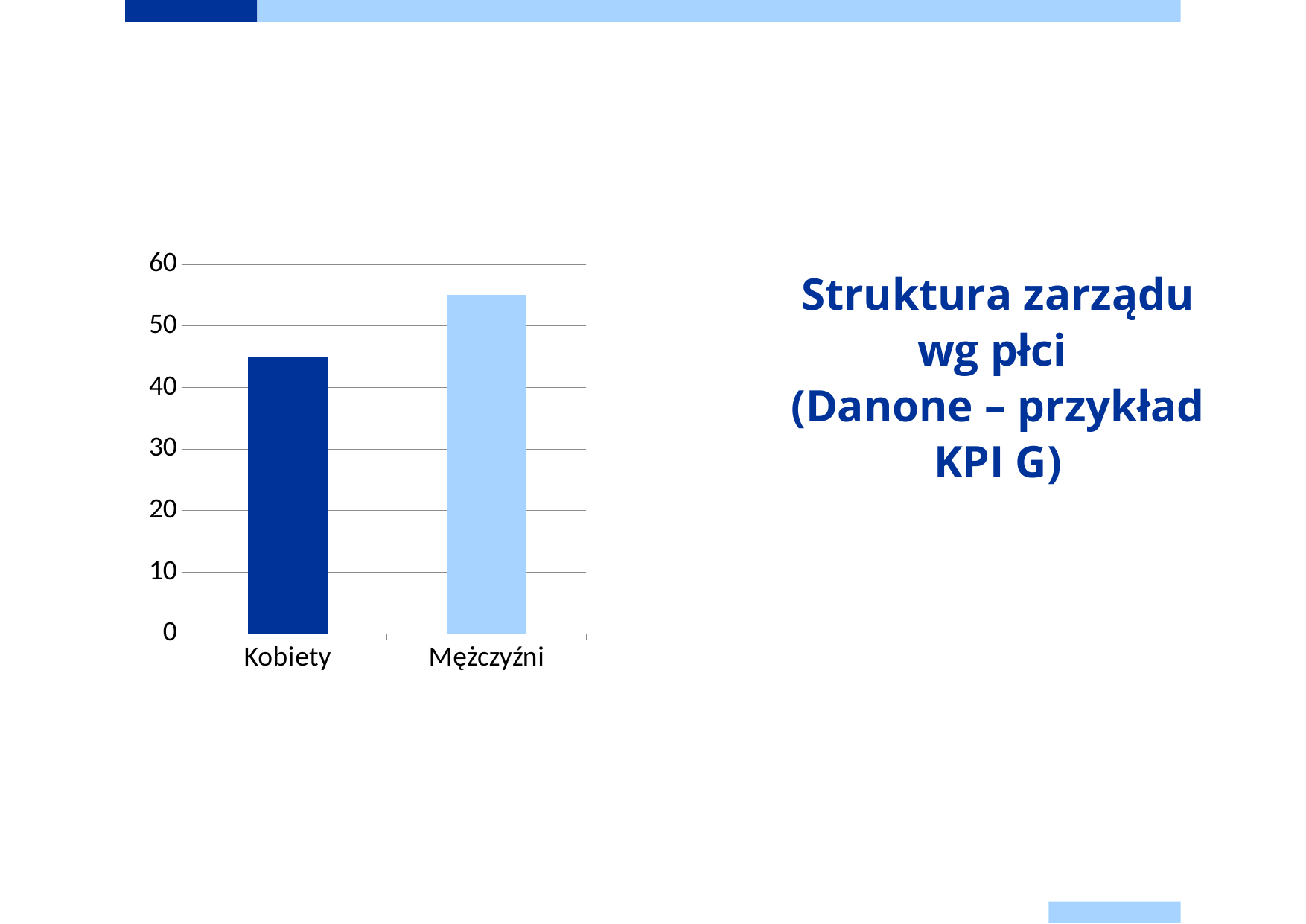

# Struktura zarządu wg płci (Danone – przykład KPI G)

### Chart

| Category | Wartości |
|---|---|
| Kobiety | 45.0 |
| Mężczyźni | 55.0 |